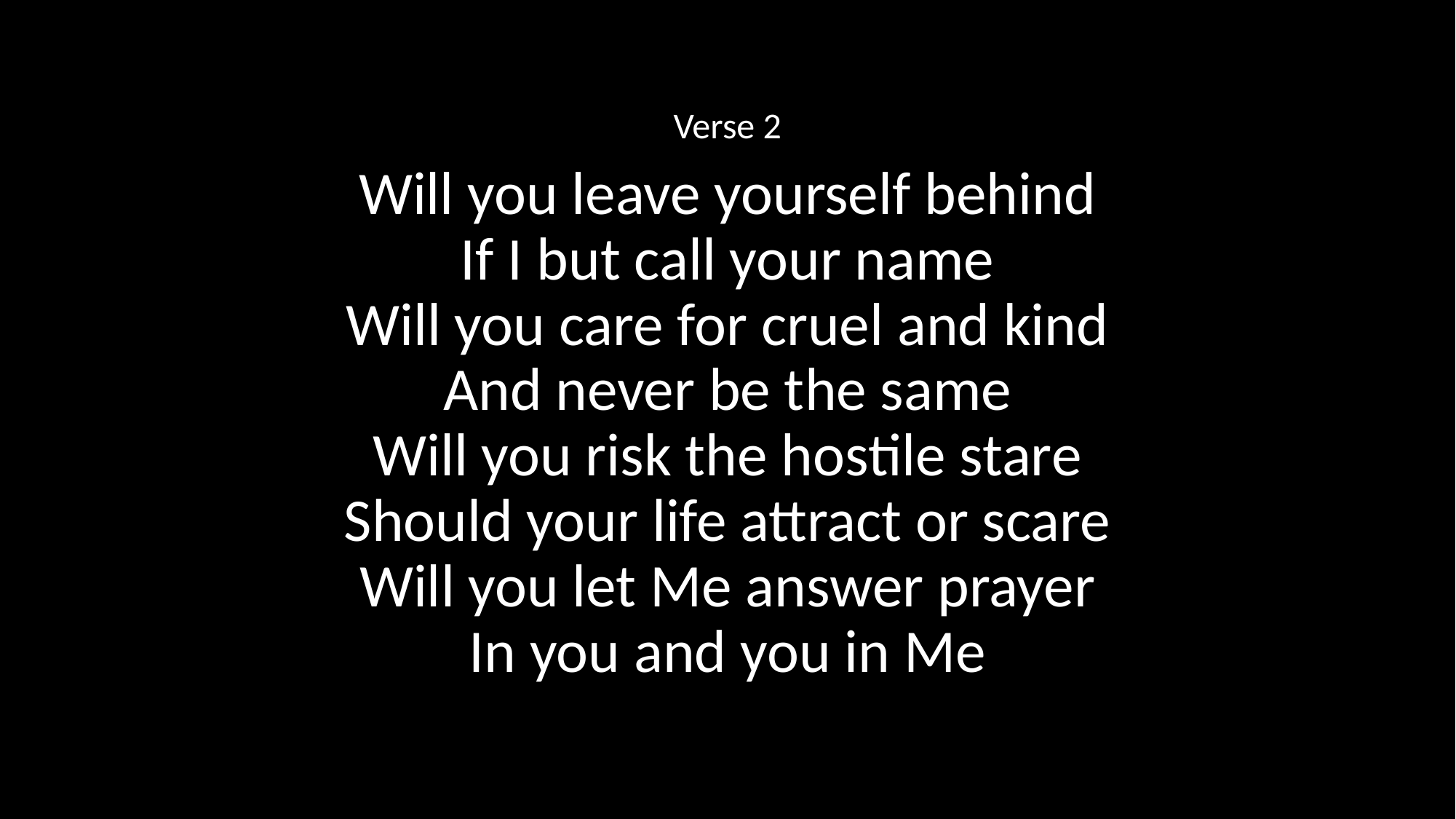

Verse 2
Will you leave yourself behind
If I but call your name
Will you care for cruel and kind
And never be the same
Will you risk the hostile stare
Should your life attract or scare
Will you let Me answer prayer
In you and you in Me